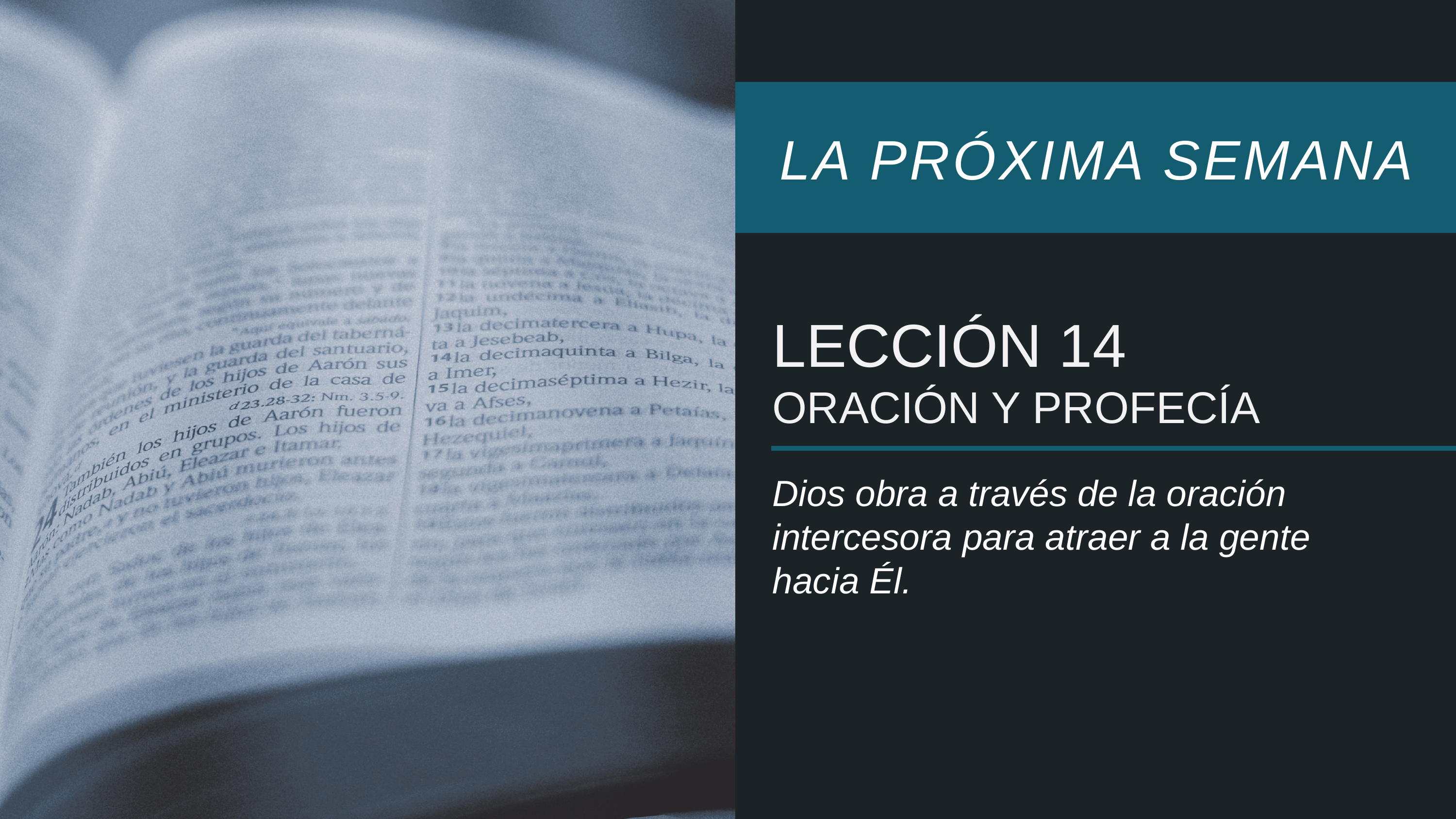

LECCIÓN 14
ORACIÓN Y PROFECÍA
Dios obra a través de la oración intercesora para atraer a la gente hacia Él.